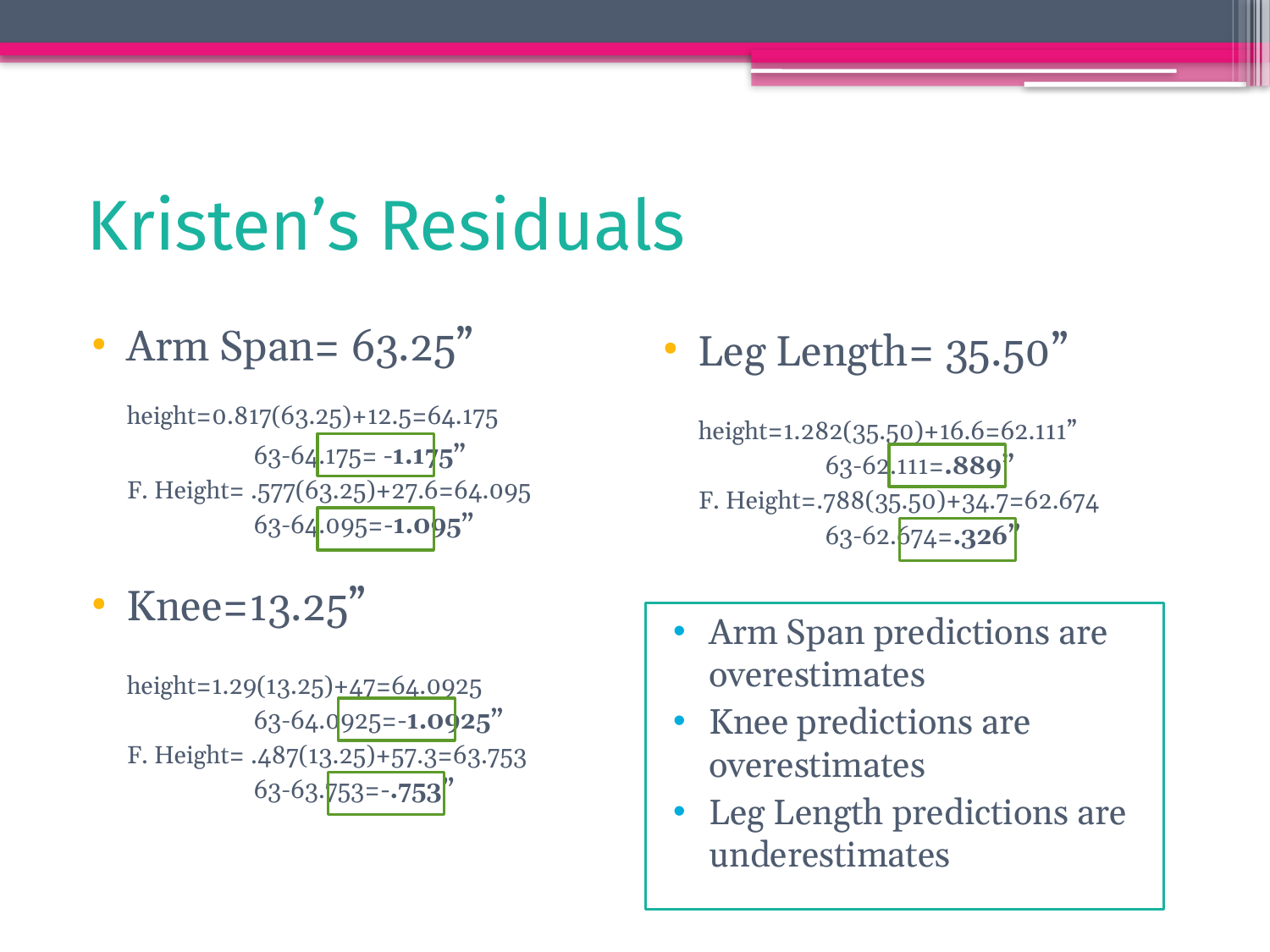

# Kristen’s Residuals
Arm Span= 63.25”
 	height=0.817(63.25)+12.5=64.175
		63-64.175= -1.175”
	F. Height= .577(63.25)+27.6=64.095
		63-64.095=-1.095”

Knee=13.25”

	height=1.29(13.25)+47=64.0925
		63-64.0925=-1.0925”
	F. Height= .487(13.25)+57.3=63.753
		63-63.753=-.753”
Leg Length= 35.50”

	height=1.282(35.50)+16.6=62.111”
		63-62.111=.889”
	F. Height=.788(35.50)+34.7=62.674
		63-62.674=.326”

Arm Span predictions are overestimates
Knee predictions are overestimates
Leg Length predictions are underestimates